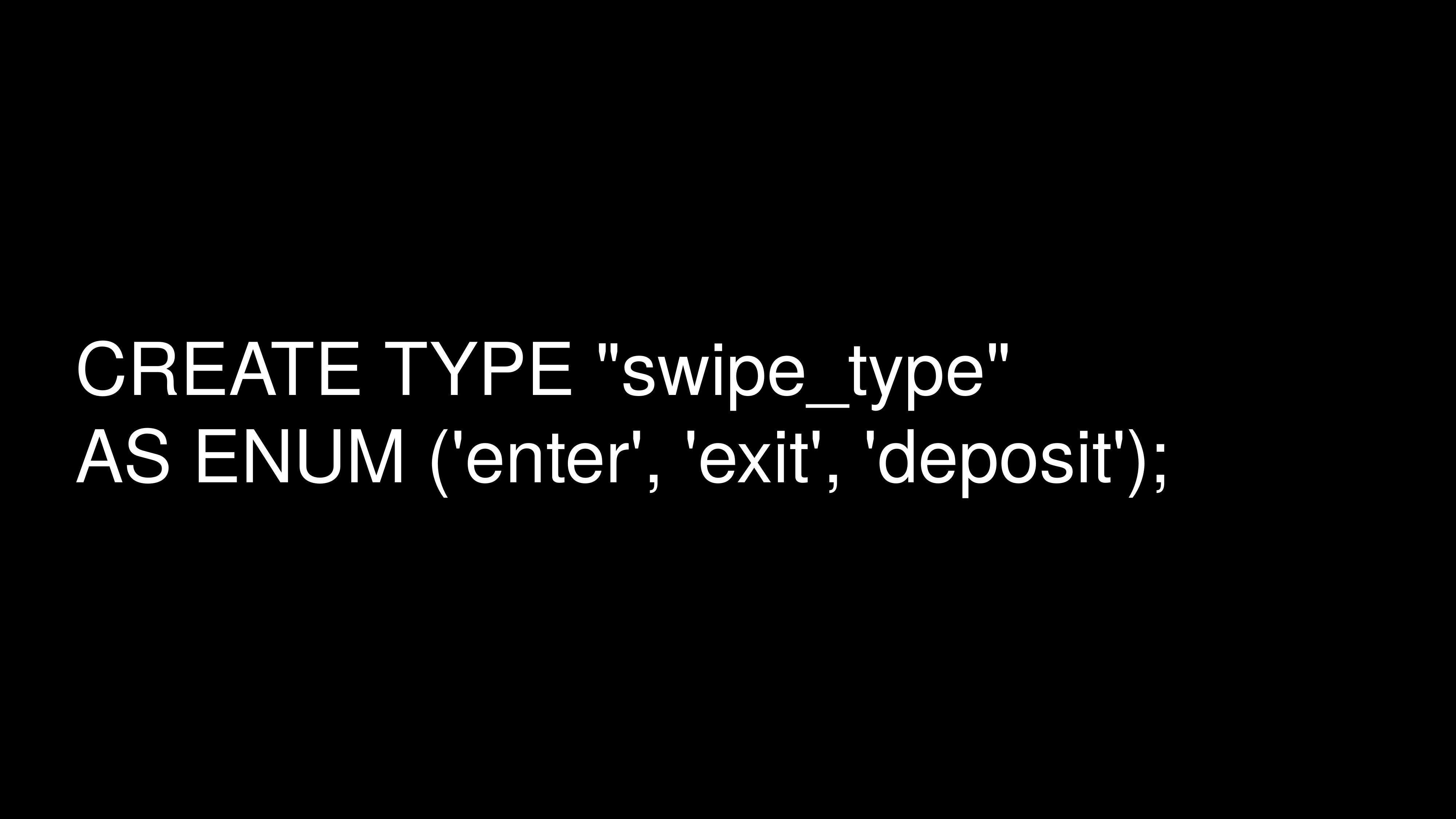

CREATE TYPE "swipe_type"
AS ENUM ('enter', 'exit', 'deposit');